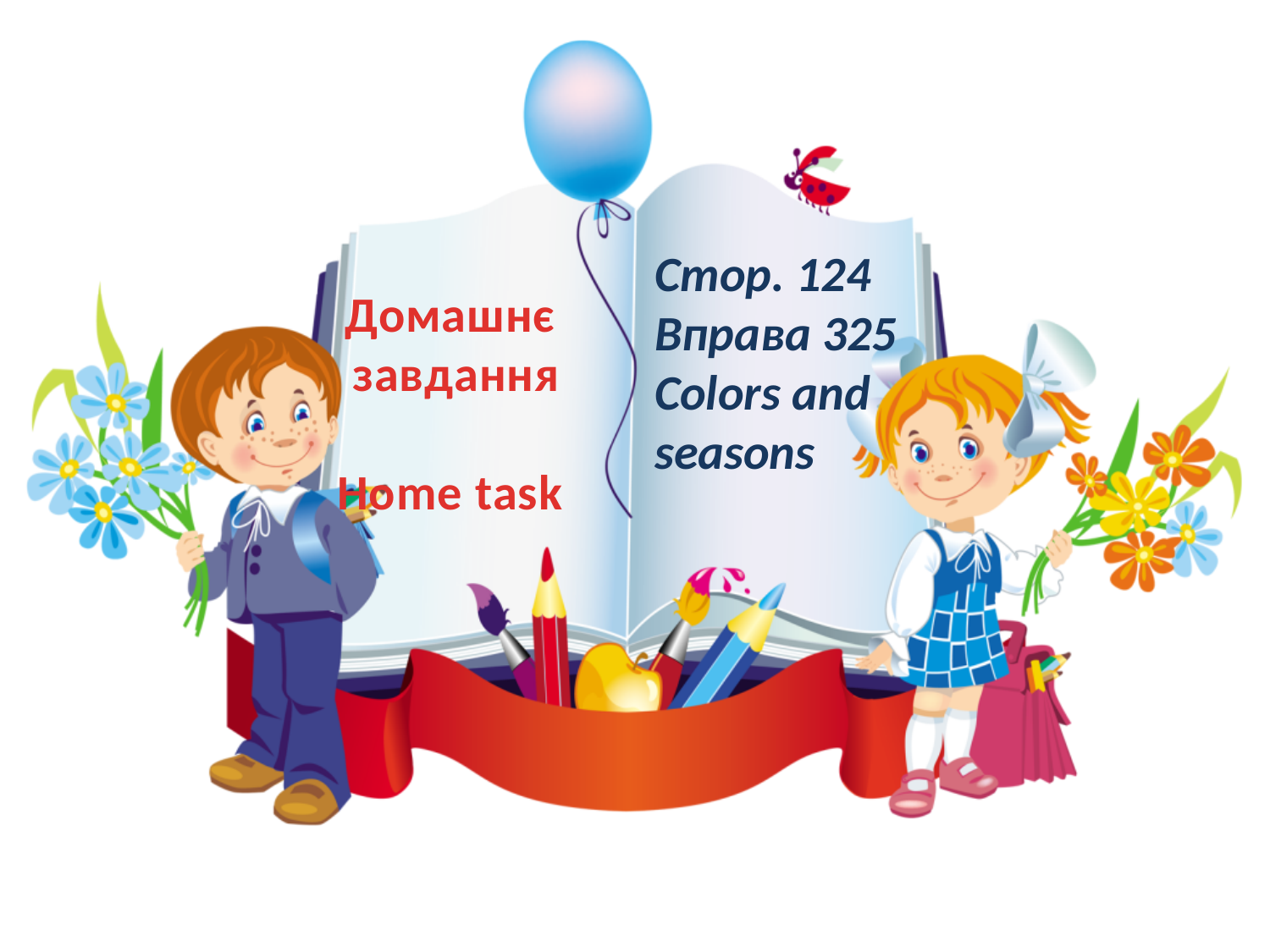

Стор. 124 Вправа 325
Сolors and seasons

Домашнє
 завдання

Home task